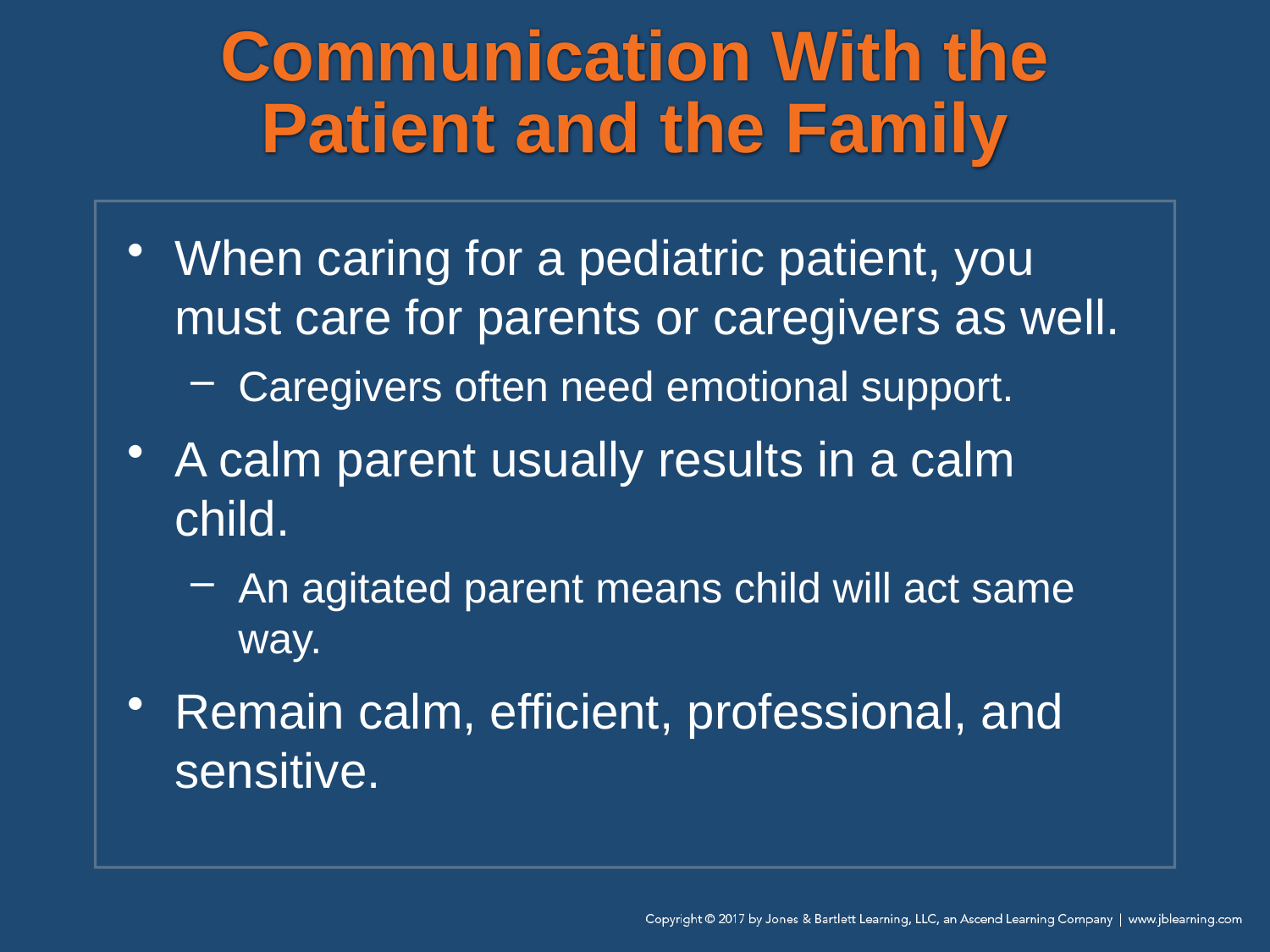

# Communication With the Patient and the Family
When caring for a pediatric patient, you must care for parents or caregivers as well.
Caregivers often need emotional support.
A calm parent usually results in a calm child.
An agitated parent means child will act same way.
Remain calm, efficient, professional, and sensitive.